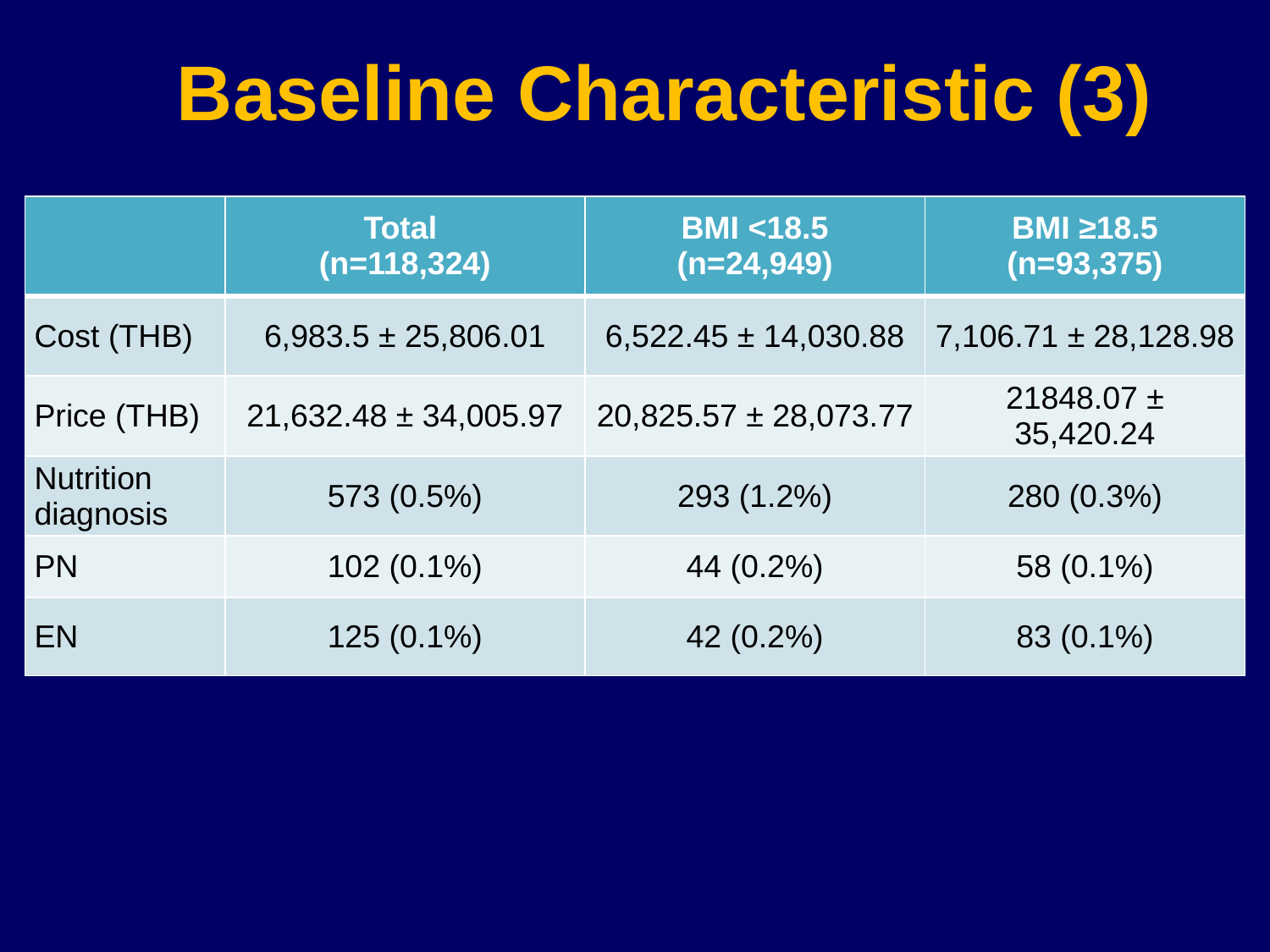

# Baseline Characteristic (3)
|  | Total (n=118,324) | BMI <18.5 (n=24,949) | BMI ≥18.5 (n=93,375) |
| --- | --- | --- | --- |
| Cost (THB) | 6,983.5 ± 25,806.01 | 6,522.45 ± 14,030.88 | 7,106.71 ± 28,128.98 |
| Price (THB) | 21,632.48 ± 34,005.97 | 20,825.57 ± 28,073.77 | 21848.07 ± 35,420.24 |
| Nutrition diagnosis | 573 (0.5%) | 293 (1.2%) | 280 (0.3%) |
| PN | 102 (0.1%) | 44 (0.2%) | 58 (0.1%) |
| EN | 125 (0.1%) | 42 (0.2%) | 83 (0.1%) |